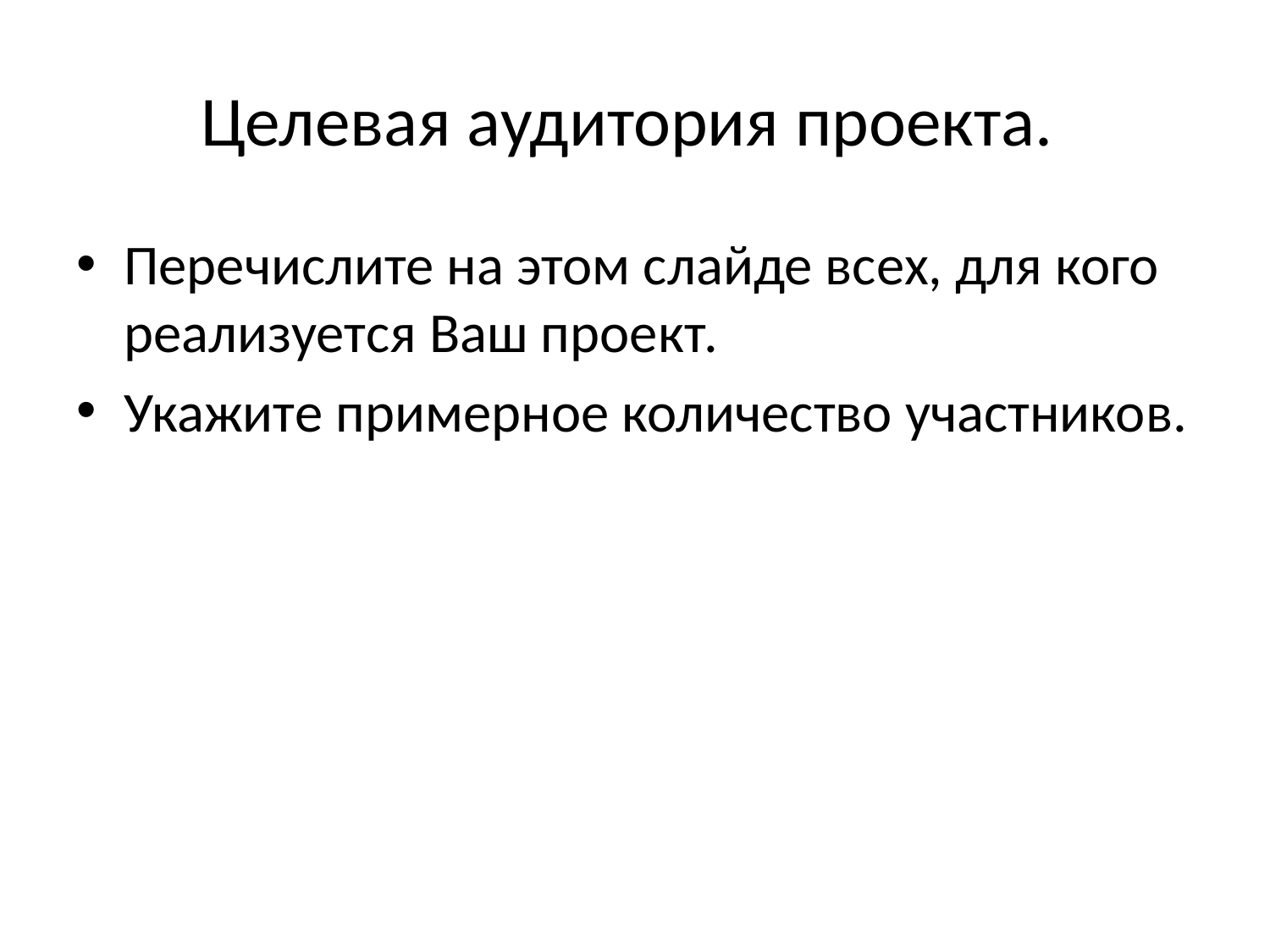

# Целевая аудитория проекта.
Перечислите на этом слайде всех, для кого реализуется Ваш проект.
Укажите примерное количество участников.